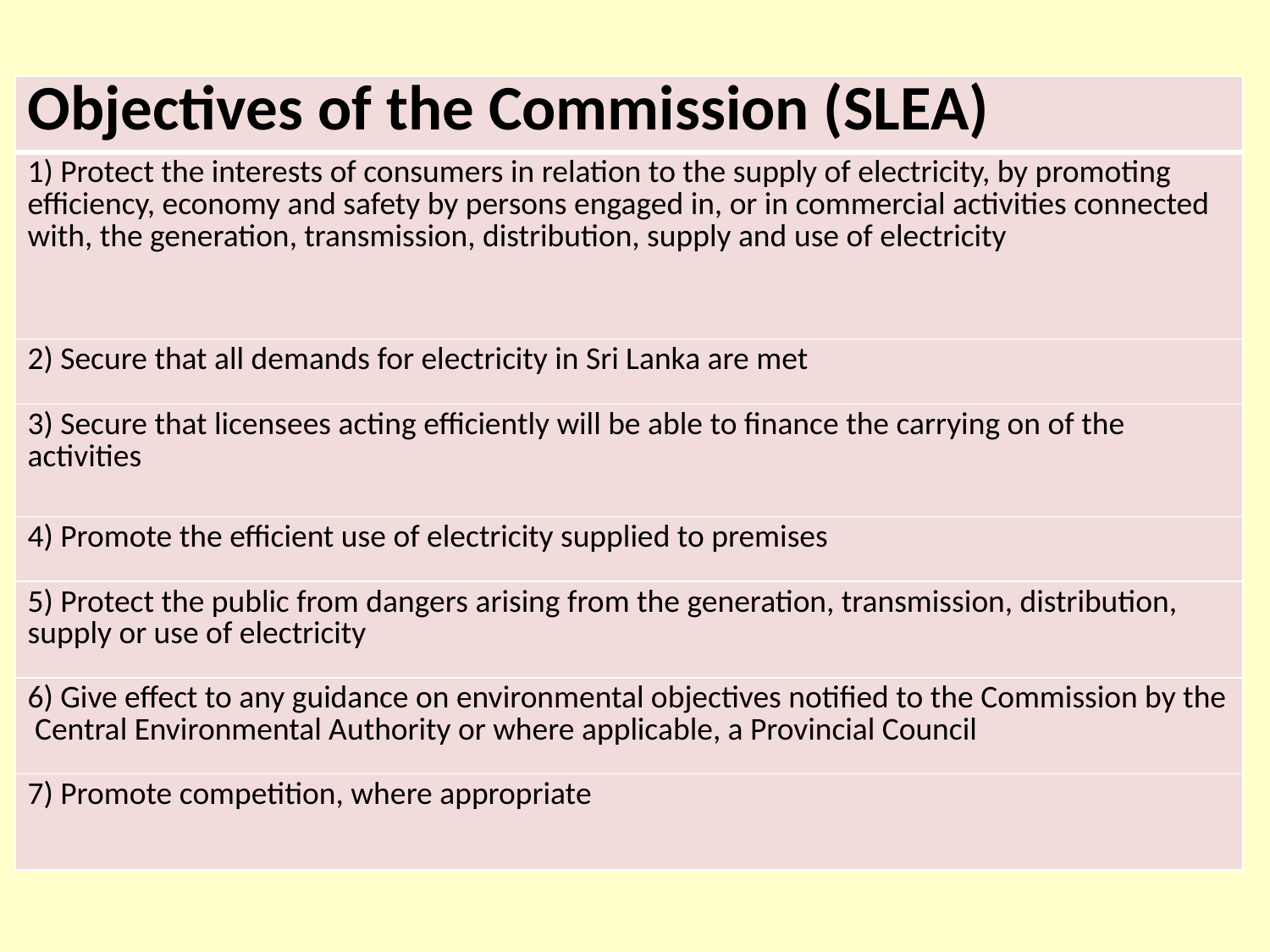

| Objectives of the Commission (SLEA) |
| --- |
| 1) Protect the interests of consumers in relation to the supply of electricity, by promoting efficiency, economy and safety by persons engaged in, or in commercial activities connected with, the generation, transmission, distribution, supply and use of electricity |
| 2) Secure that all demands for electricity in Sri Lanka are met |
| 3) Secure that licensees acting efficiently will be able to finance the carrying on of the activities |
| 4) Promote the efficient use of electricity supplied to premises |
| 5) Protect the public from dangers arising from the generation, transmission, distribution, supply or use of electricity |
| 6) Give effect to any guidance on environmental objectives notified to the Commission by the Central Environmental Authority or where applicable, a Provincial Council |
| 7) Promote competition, where appropriate |